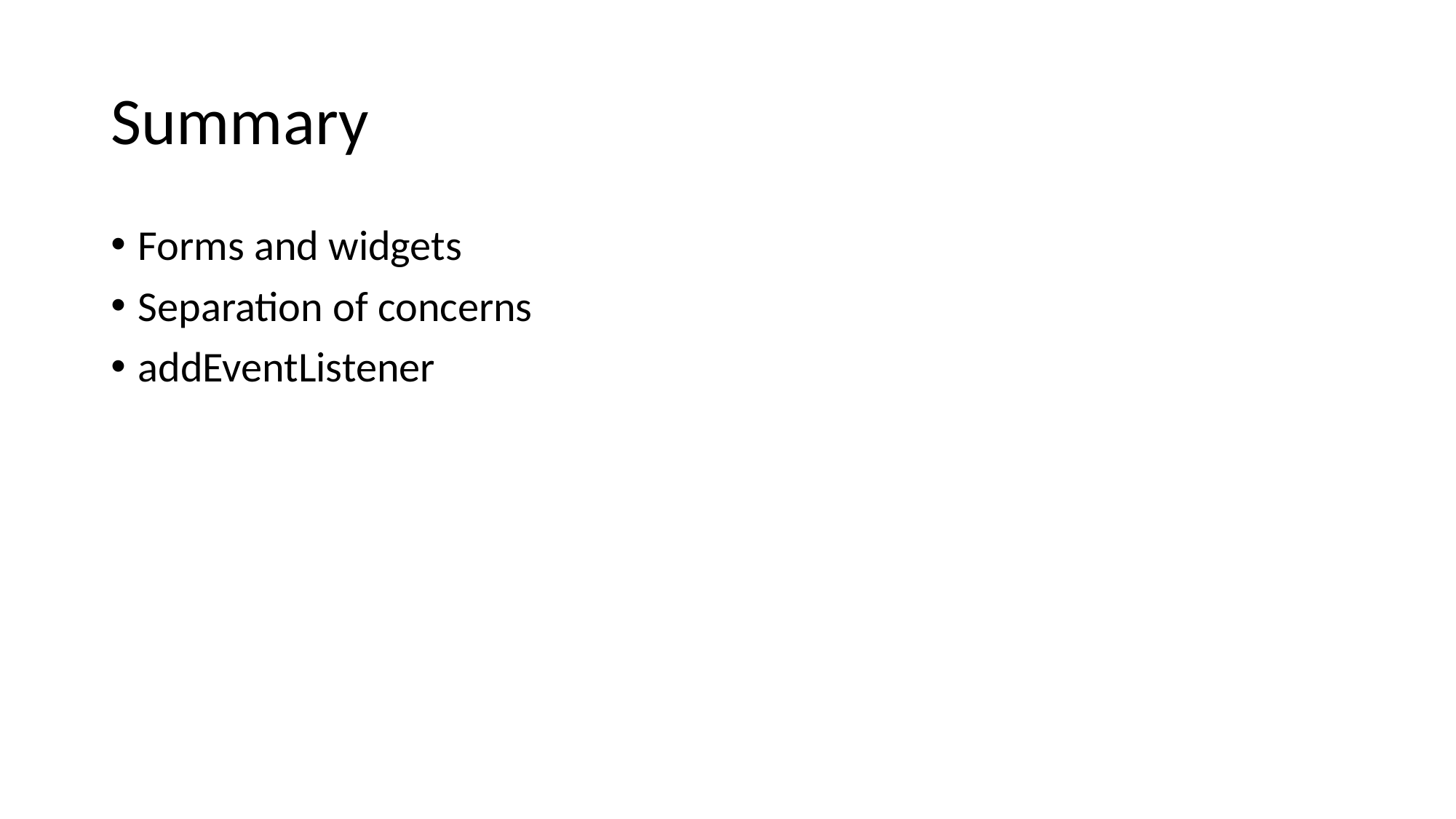

# Summary
Forms and widgets
Separation of concerns
addEventListener